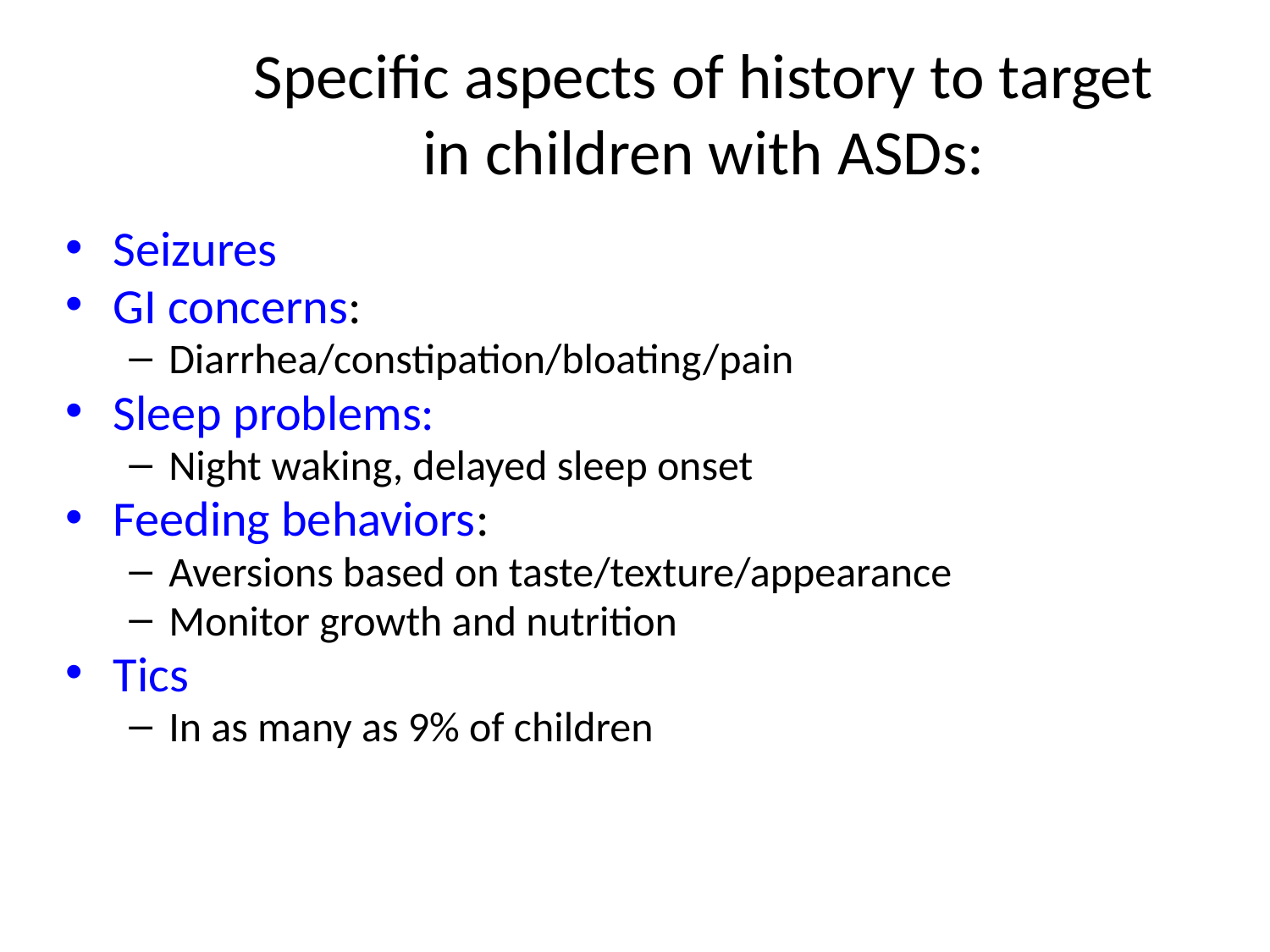

# Specific aspects of history to target in children with ASDs:
Seizures
GI concerns:
Diarrhea/constipation/bloating/pain
Sleep problems:
Night waking, delayed sleep onset
Feeding behaviors:
Aversions based on taste/texture/appearance
Monitor growth and nutrition
Tics
In as many as 9% of children